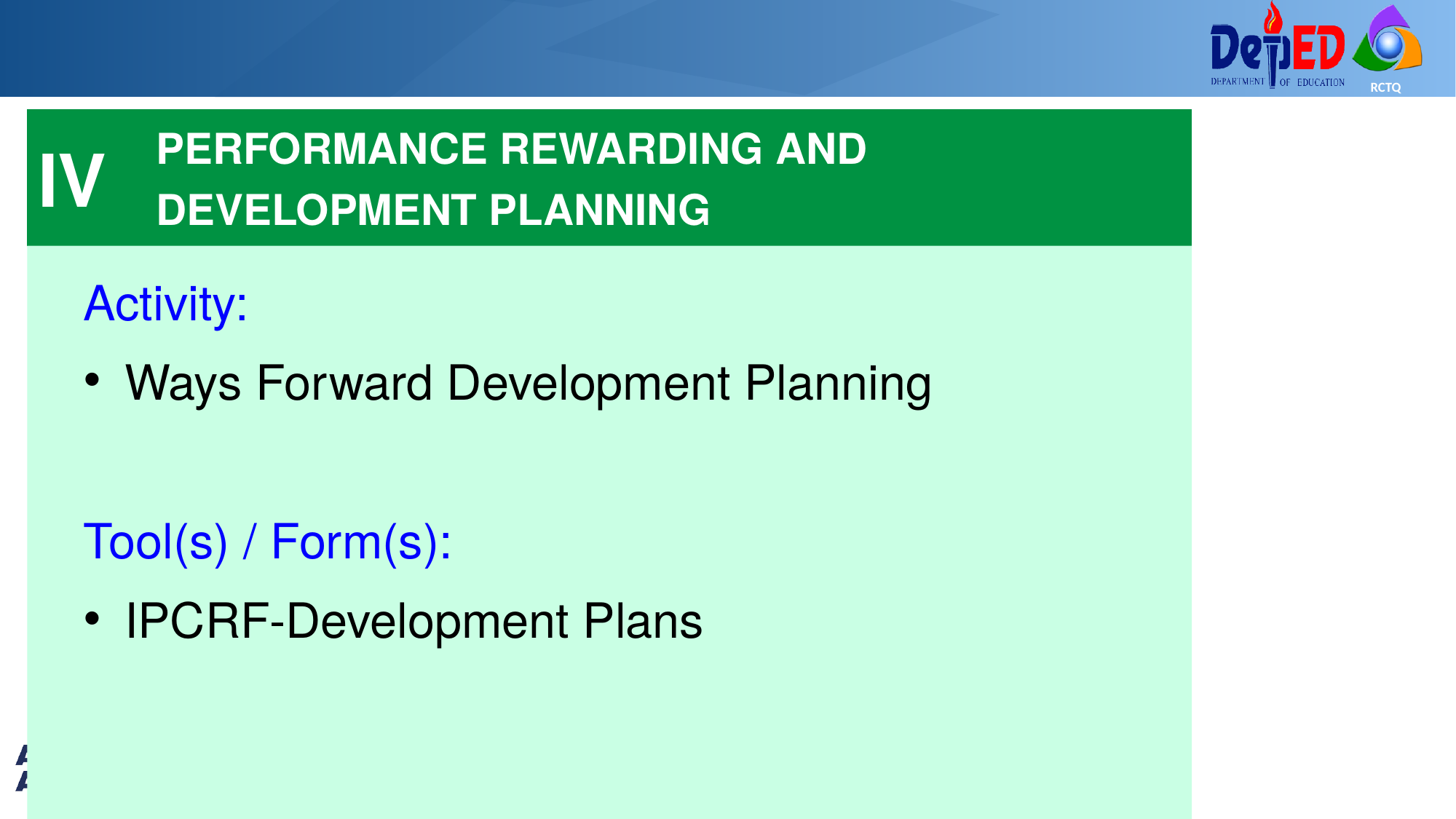

| IV | PERFORMANCE REWARDING AND DEVELOPMENT PLANNING |
| --- | --- |

Activity:
Ways Forward Development Planning

Tool(s) / Form(s):
IPCRF-Development Plans